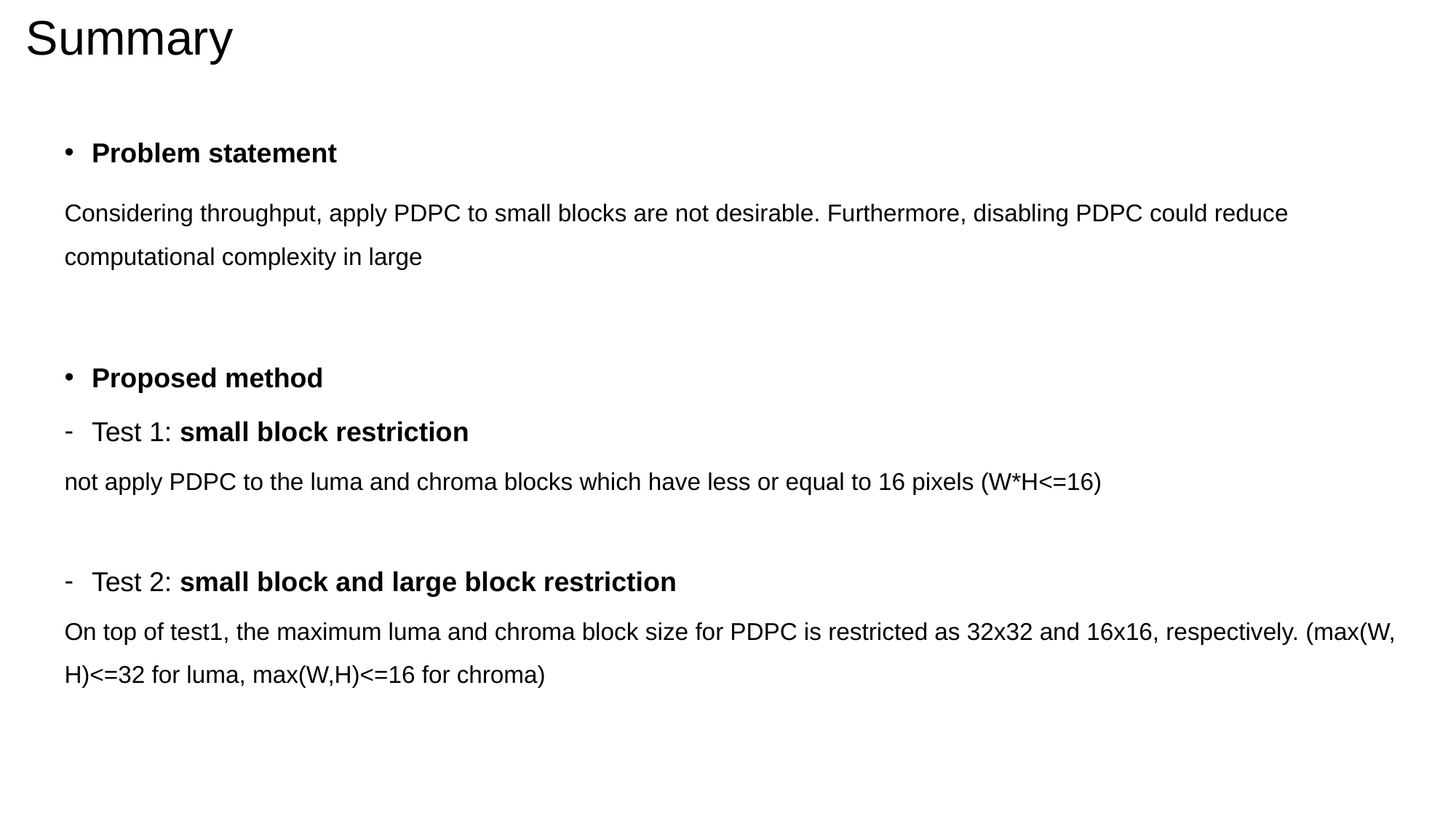

# Summary
Problem statement
Considering throughput, apply PDPC to small blocks are not desirable. Furthermore, disabling PDPC could reduce computational complexity in large

Proposed method
Test 1: small block restriction
not apply PDPC to the luma and chroma blocks which have less or equal to 16 pixels (W*H<=16)

Test 2: small block and large block restriction
On top of test1, the maximum luma and chroma block size for PDPC is restricted as 32x32 and 16x16, respectively. (max(W, H)<=32 for luma, max(W,H)<=16 for chroma)